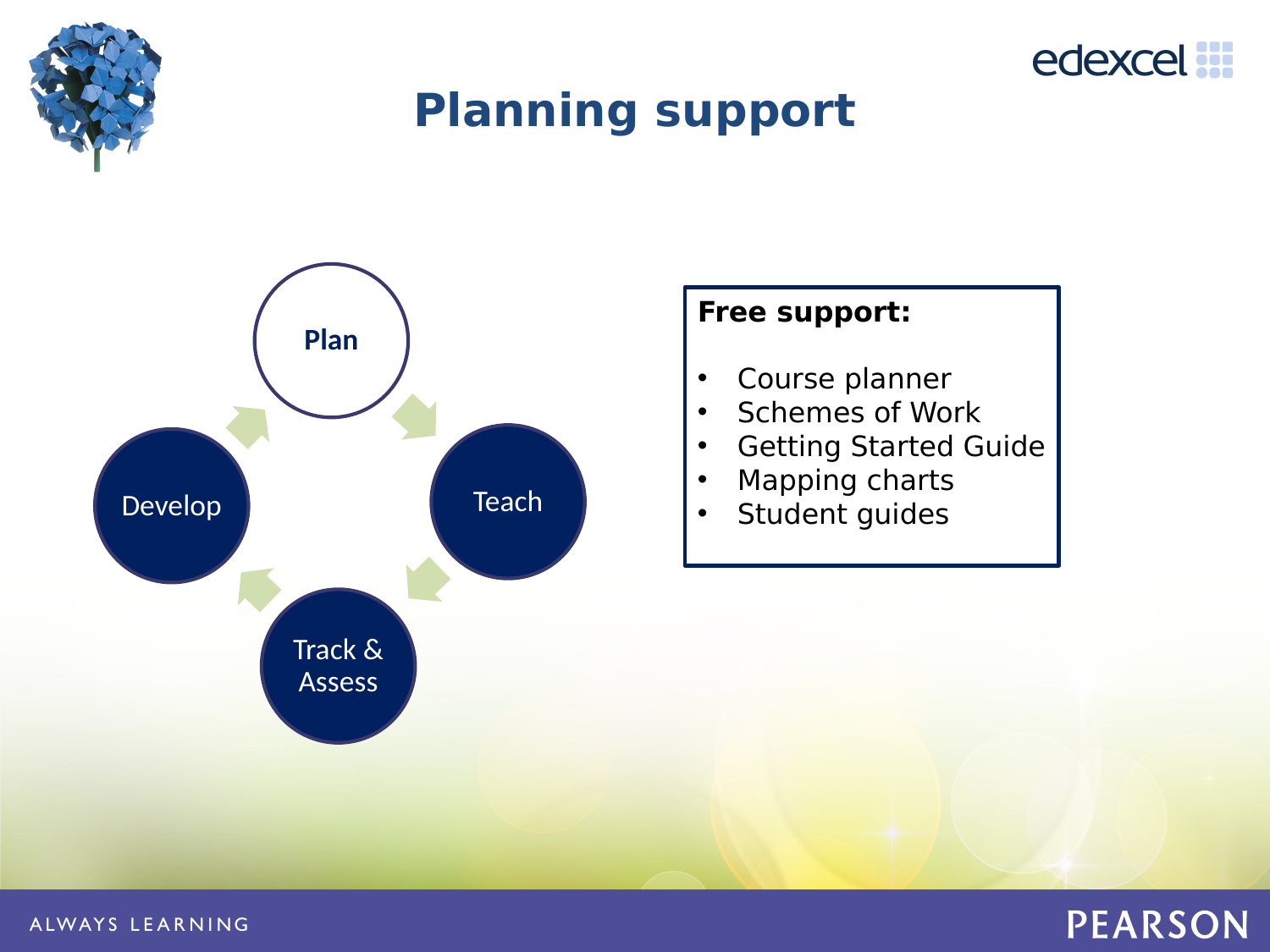

# Planning support
Plan

Teach

Track & Assess

Develop

Free support:

Course planner
Schemes of Work
Getting Started Guide
Mapping charts
Student guides